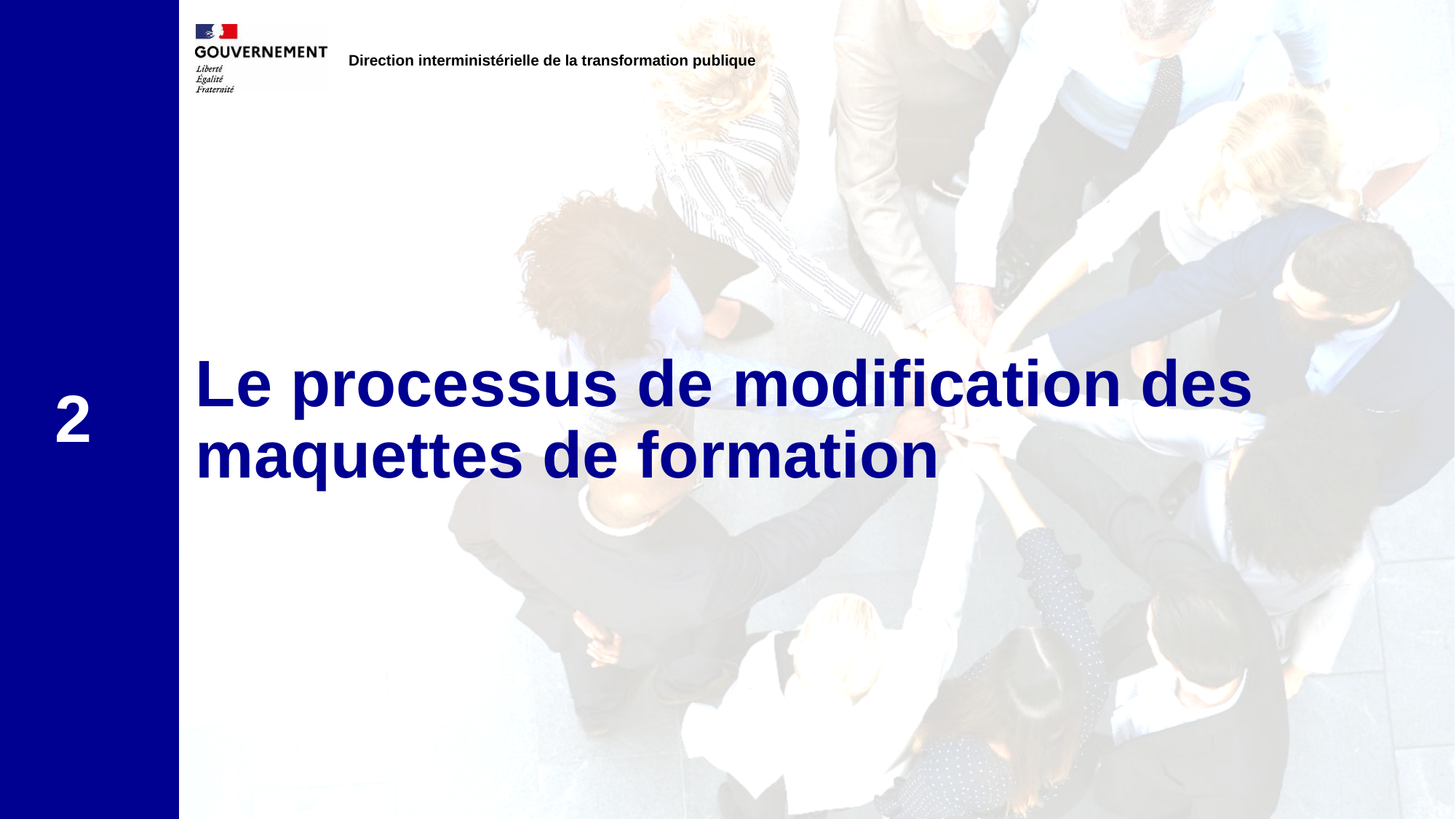

Direction interministérielle de la transformation publique
# Le processus de modification des maquettes de formation
2